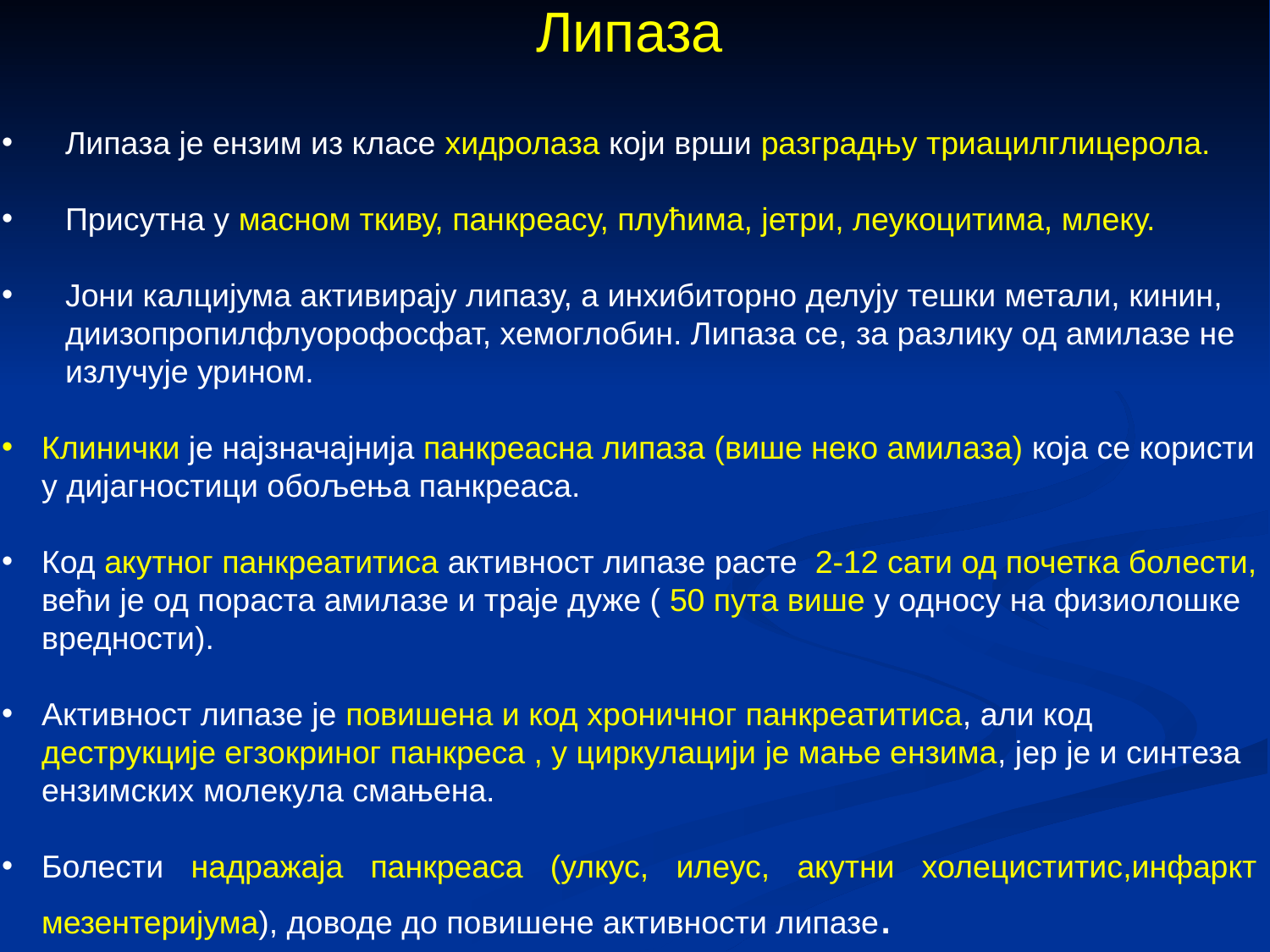

Липаза

Липаза је ензим из класе хидролаза који врши разградњу триацилглицерола.

Присутна у масном ткиву, панкреасу, плућима, јетри, леукоцитима, млеку.

Јони калцијума активирају липазу, а инхибиторно делују тешки метали, кинин, диизопропилфлуорофосфат, хемоглобин. Липаза се, за разлику од амилазе не излучује урином.

Клинички је најзначајнија панкреасна липаза (више неко амилаза) која се користи у дијагностици обољења панкреаса.

Код акутног панкреатитиса активност липазе расте  2-12 сати од почетка болести, већи је од пораста амилазе и траје дуже ( 50 пута више у односу на физиолошке вредности).

Активност липазе је повишена и код хроничног панкреатитиса, али код деструкције егзокриног панкреса , у циркулацији је мање ензима, јер је и синтеза ензимских молекула смањена.

Болести надражаја панкреаса (улкус, илеус, акутни холециститис,инфаркт мезентеријума), доводе до повишене активности липазе.